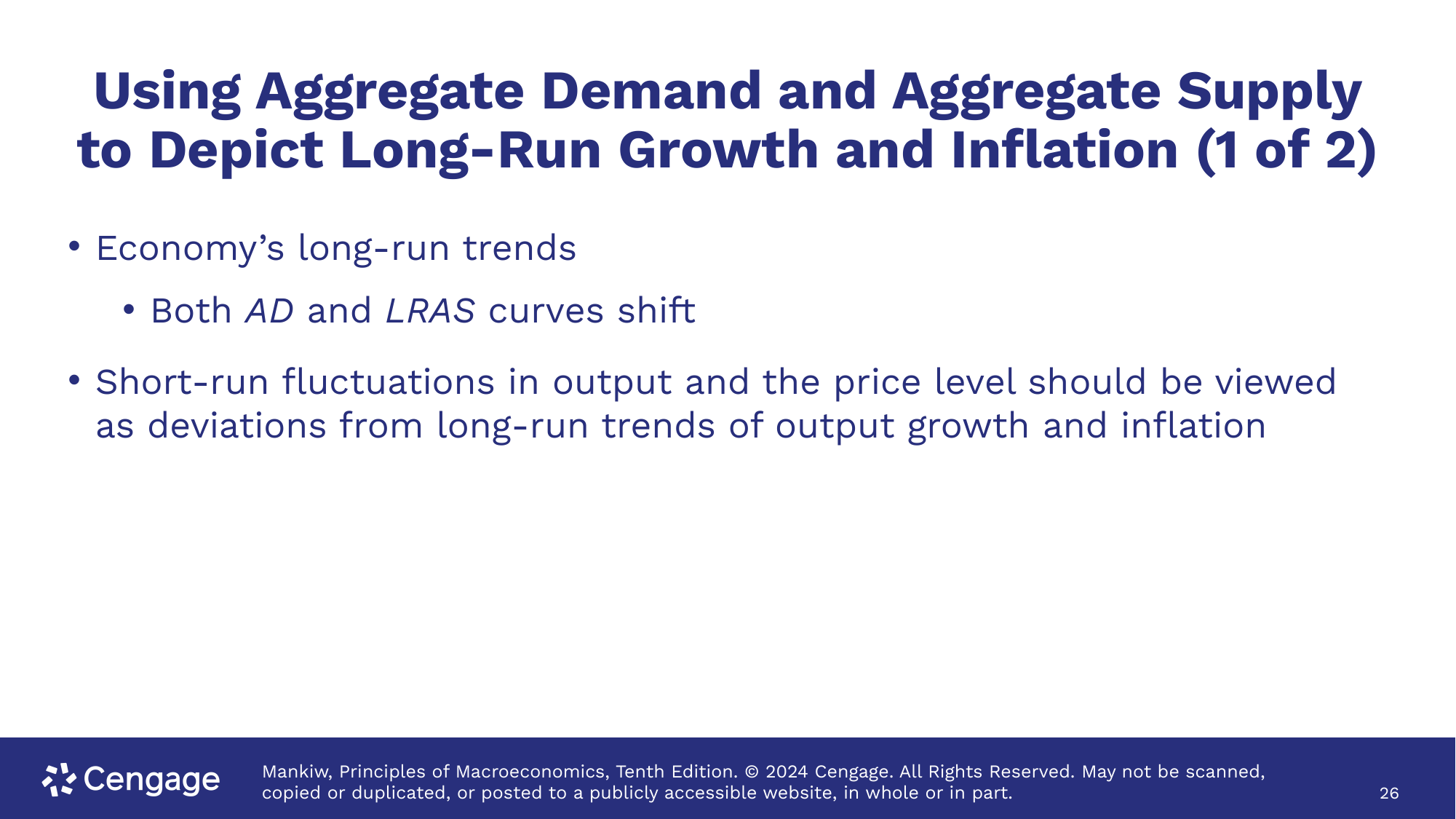

# Using Aggregate Demand and Aggregate Supply to Depict Long-Run Growth and Inflation (1 of 2)
Economy’s long-run trends
Both AD and LRAS curves shift
Short-run fluctuations in output and the price level should be viewed as deviations from long-run trends of output growth and inflation